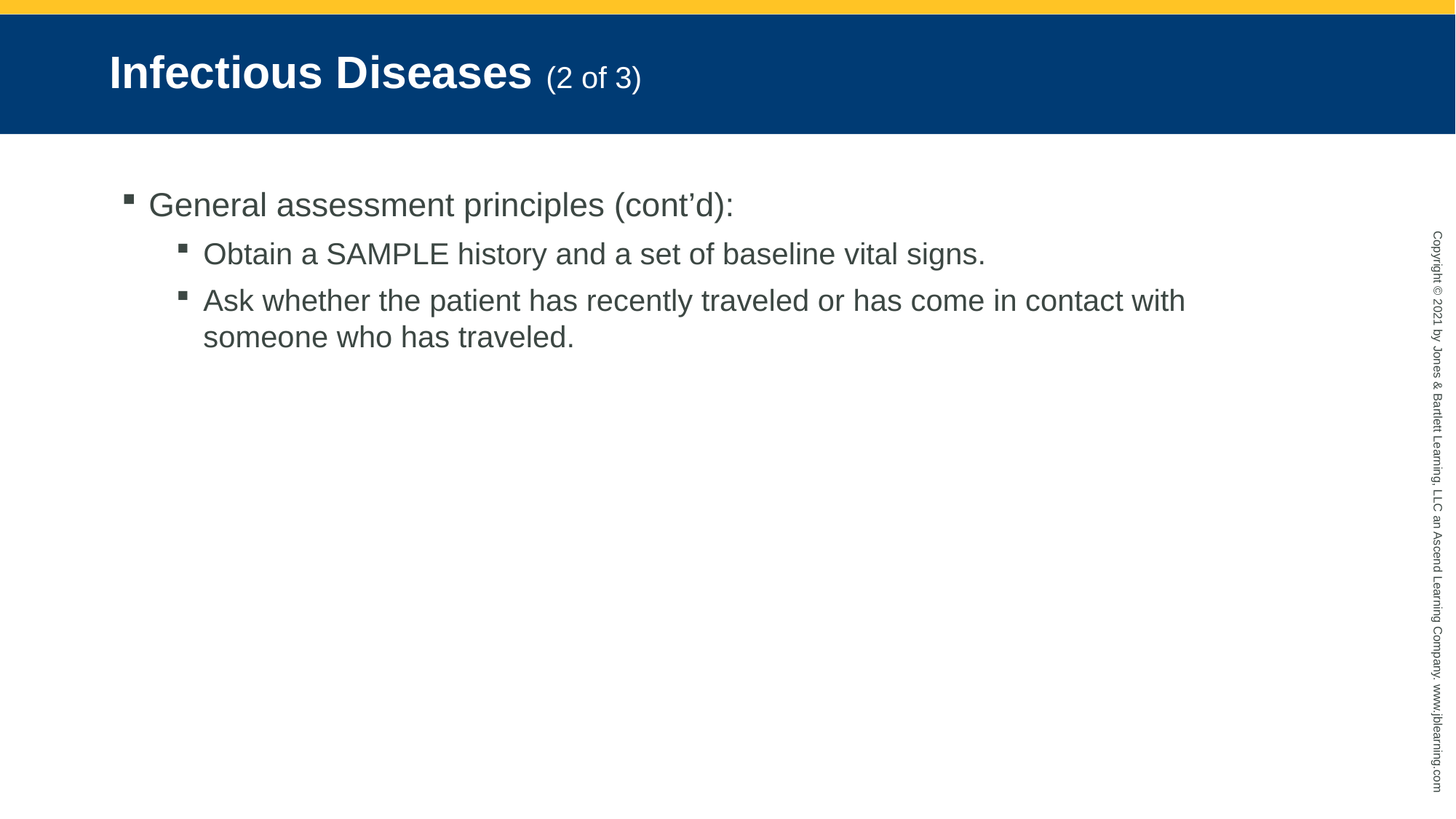

# Infectious Diseases (2 of 3)
General assessment principles (cont’d):
Obtain a SAMPLE history and a set of baseline vital signs.
Ask whether the patient has recently traveled or has come in contact with someone who has traveled.